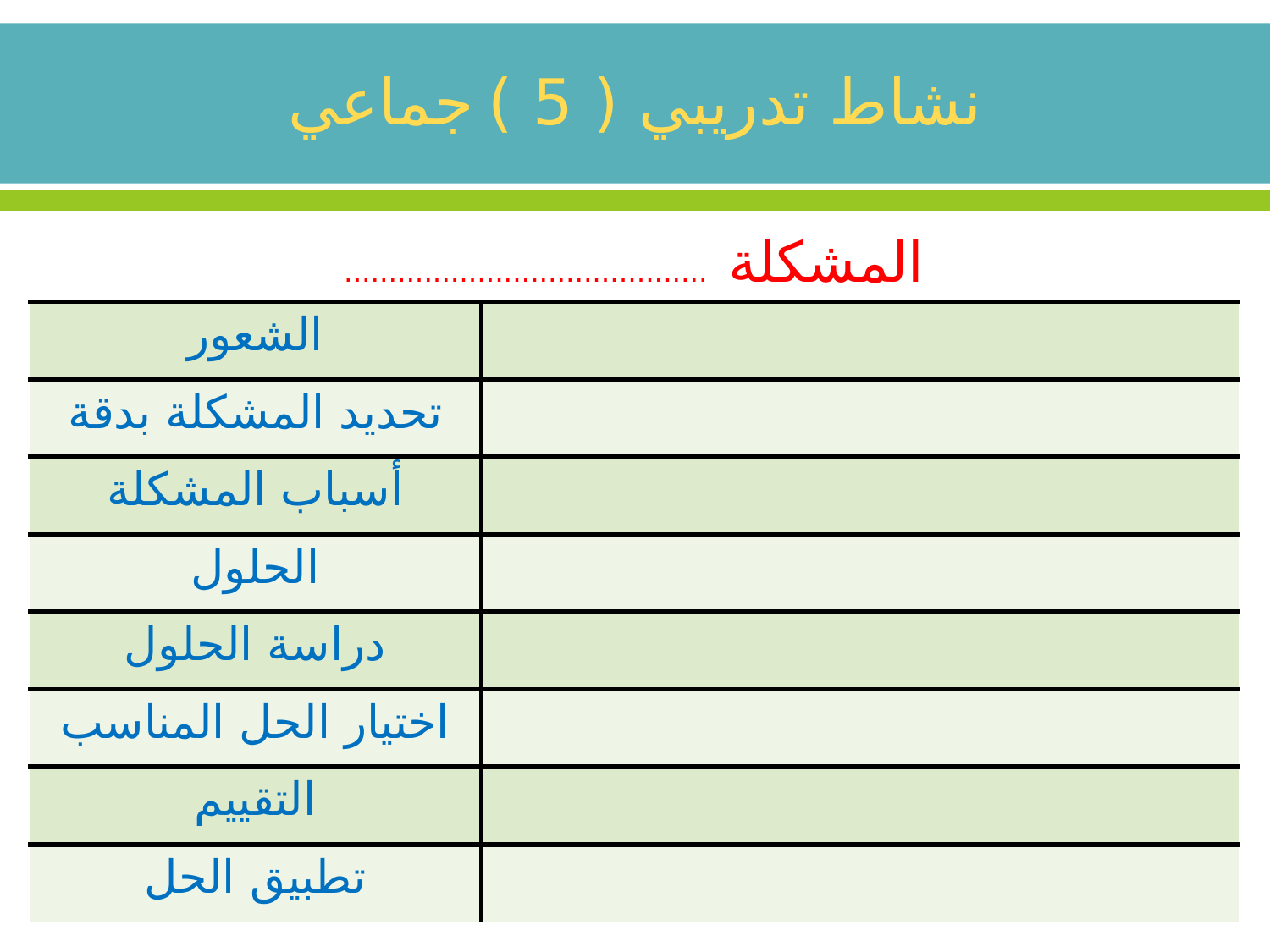

# نشاط تدريبي ( 5 )		جماعي
| المشكلة ......................................... |  |
| --- | --- |
| الشعور |  |
| تحديد المشكلة بدقة |  |
| أسباب المشكلة |  |
| الحلول |  |
| دراسة الحلول |  |
| اختيار الحل المناسب |  |
| التقييم |  |
| تطبيق الحل |  |